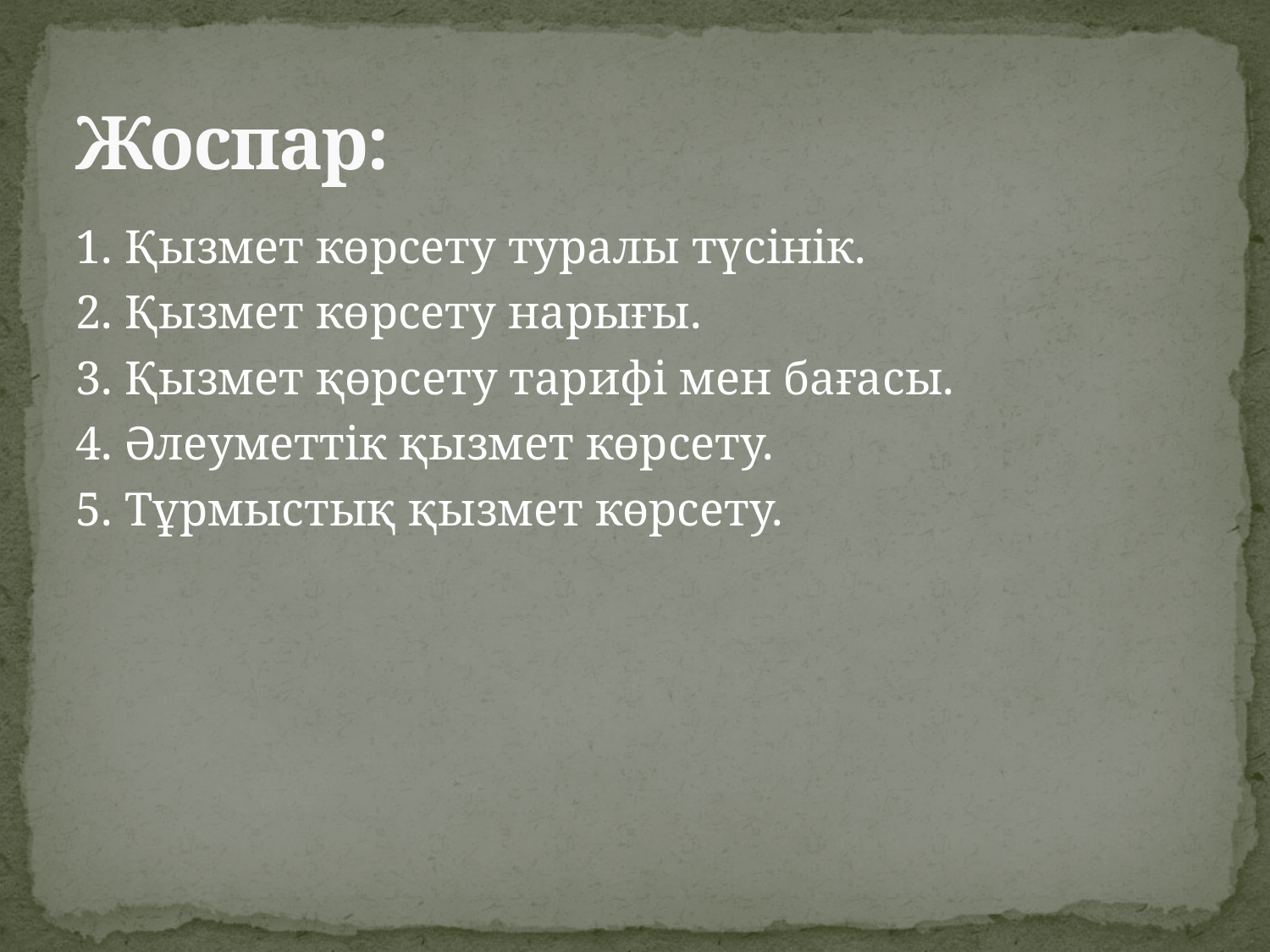

# Жоспар:
1. Қызмет көрсету туралы түсінік.
2. Қызмет көрсету нарығы.
3. Қызмет қөрсету тарифі мен бағасы.
4. Әлеуметтік қызмет көрсету.
5. Тұрмыстық қызмет көрсету.